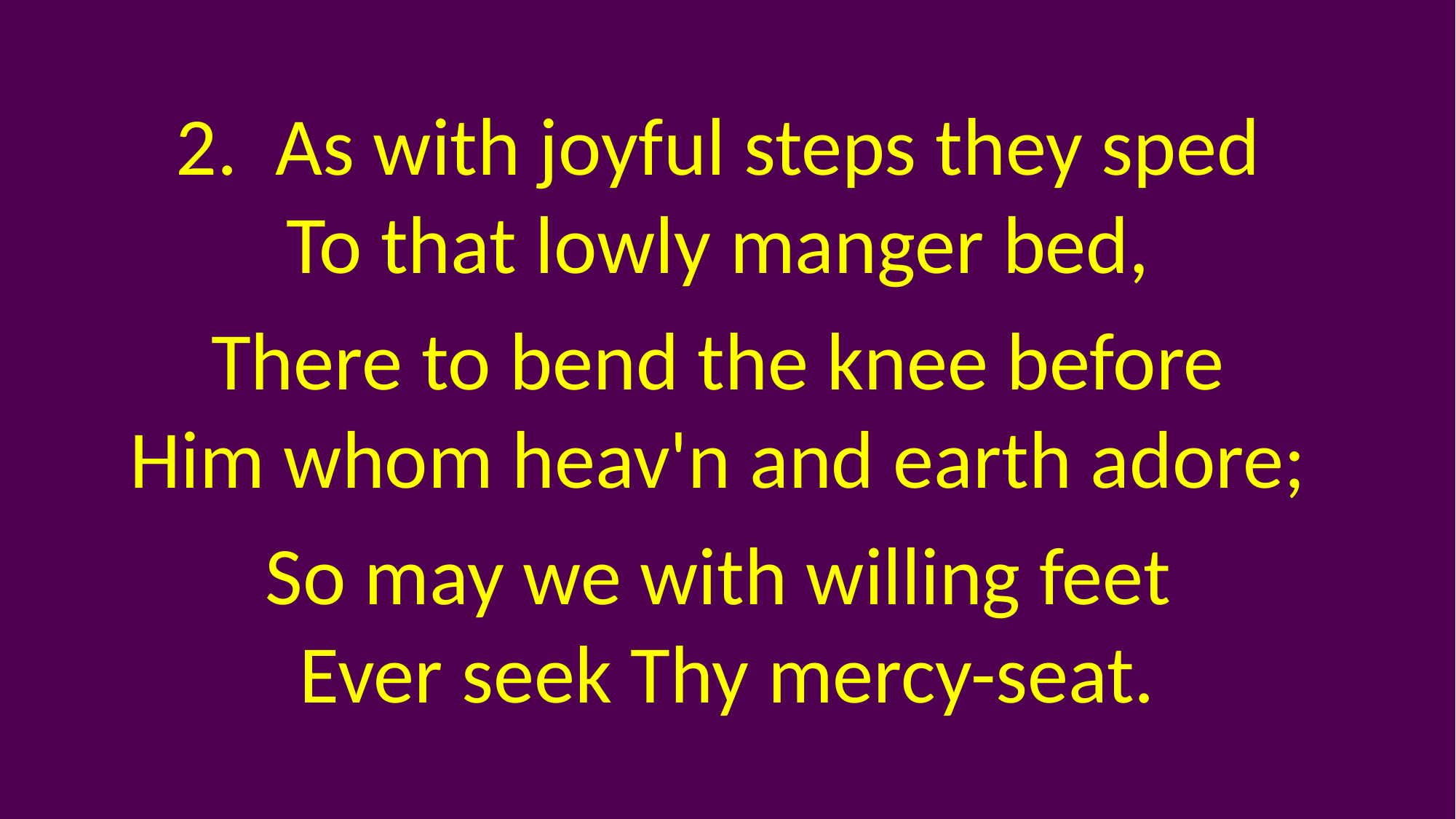

2.  As with joyful steps they sped
To that lowly manger bed,
There to bend the knee before
Him whom heav'n and earth adore;
So may we with willing feet
Ever seek Thy mercy-seat.